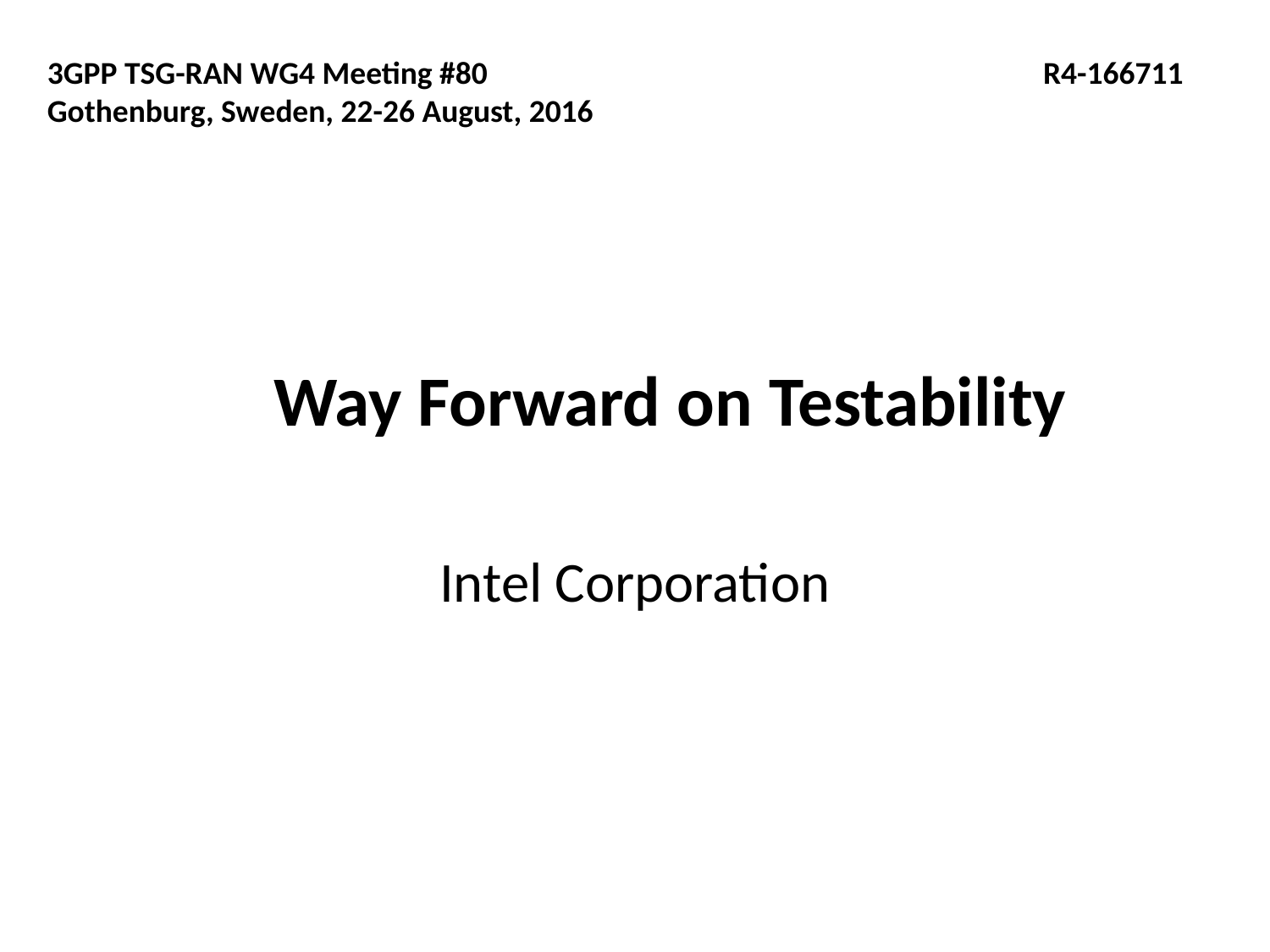

3GPP TSG-RAN WG4 Meeting #80	                                                                    R4-166711
Gothenburg, Sweden, 22-26 August, 2016

# Way Forward on Testability
Intel Corporation